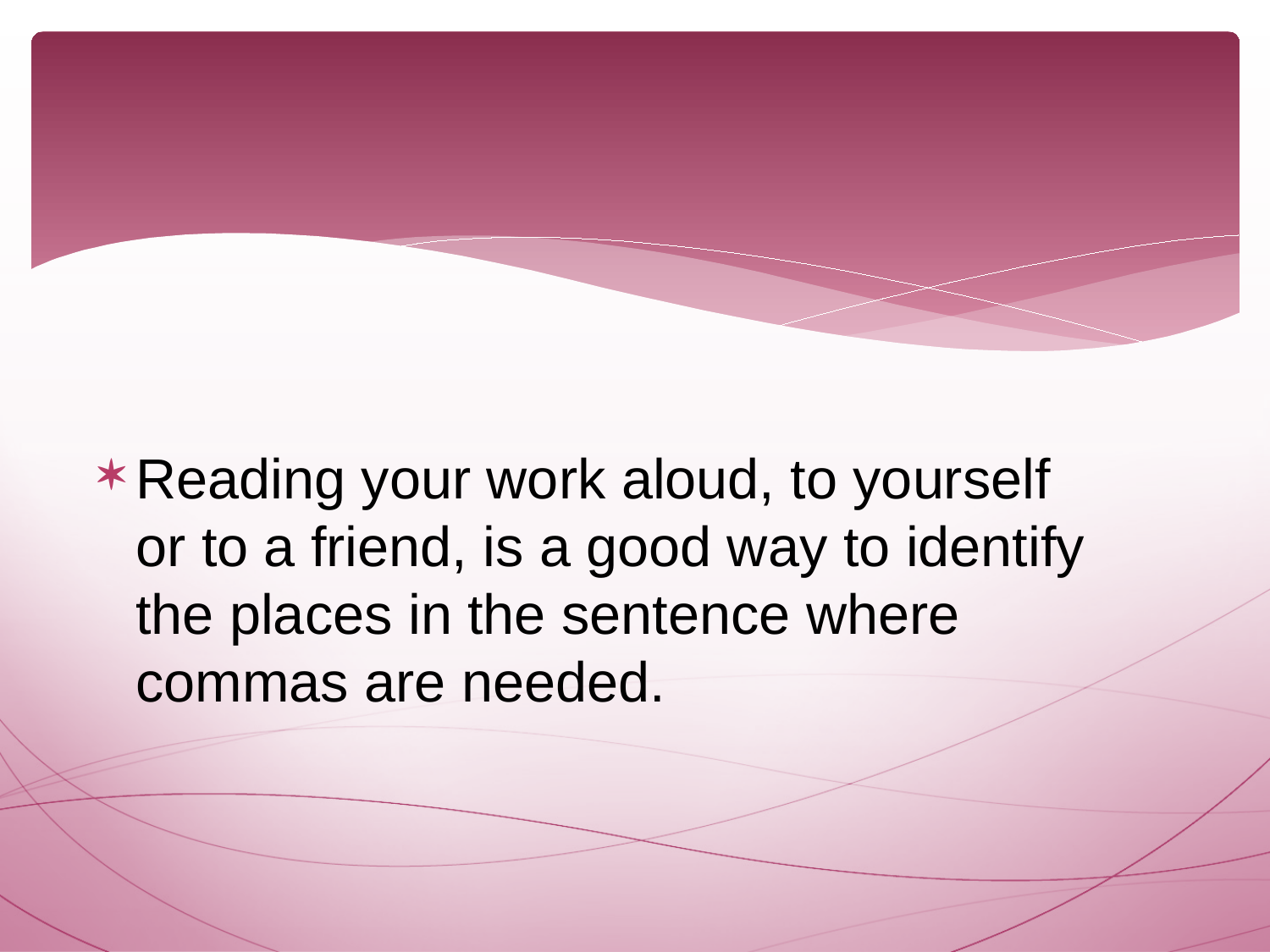

#
Reading your work aloud, to yourself or to a friend, is a good way to identify the places in the sentence where commas are needed.